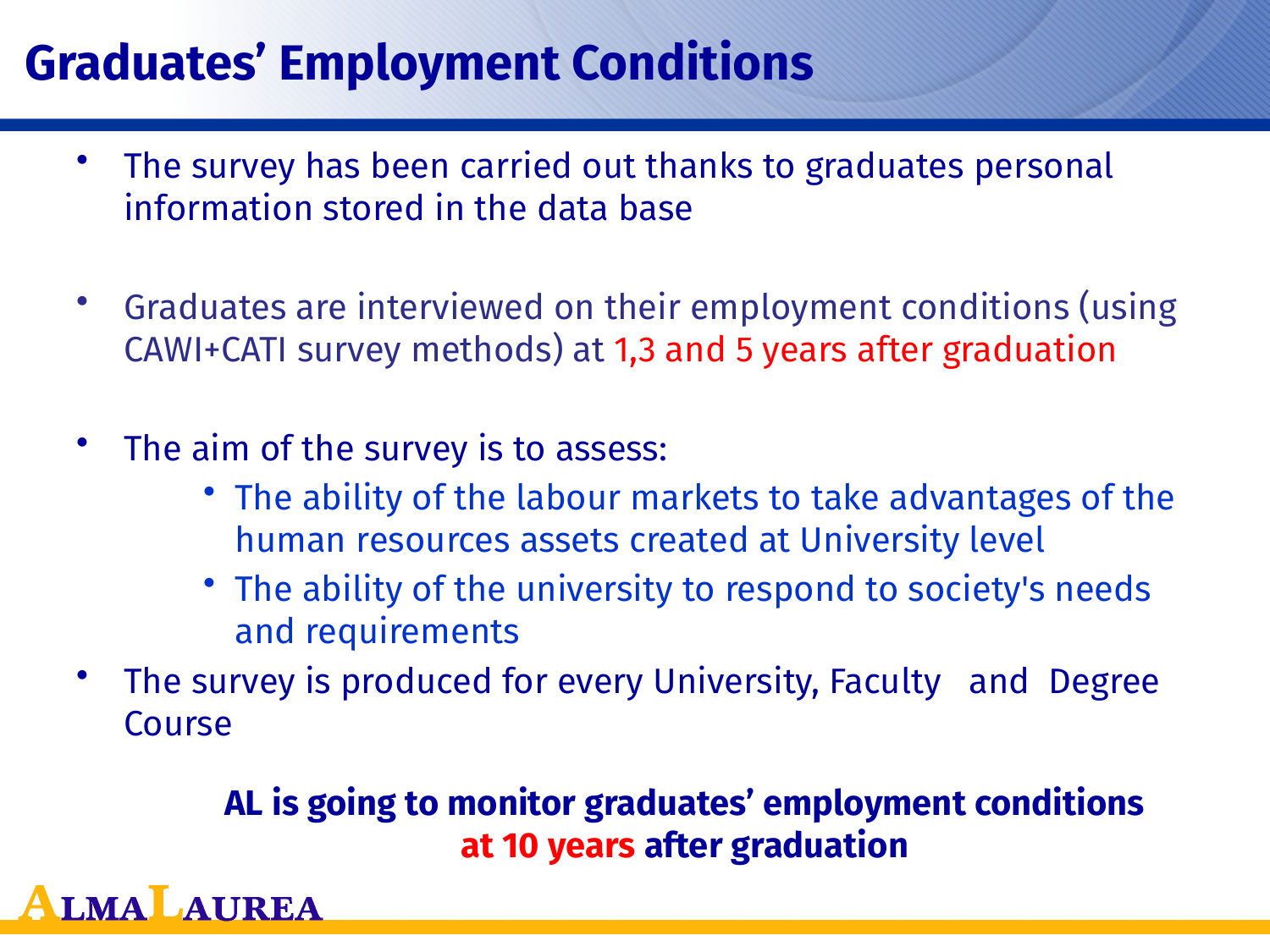

# Graduates’ Employment Conditions
The survey has been carried out thanks to graduates personal information stored in the data base

Graduates are interviewed on their employment conditions (using CAWI+CATI survey methods) at 1,3 and 5 years after graduation

The aim of the survey is to assess:
The ability of the labour markets to take advantages of the human resources assets created at University level
The ability of the university to respond to society's needs and requirements
The survey is produced for every University, Faculty   and  Degree Course
AL is going to monitor graduates’ employment conditions
 at 10 years after graduation